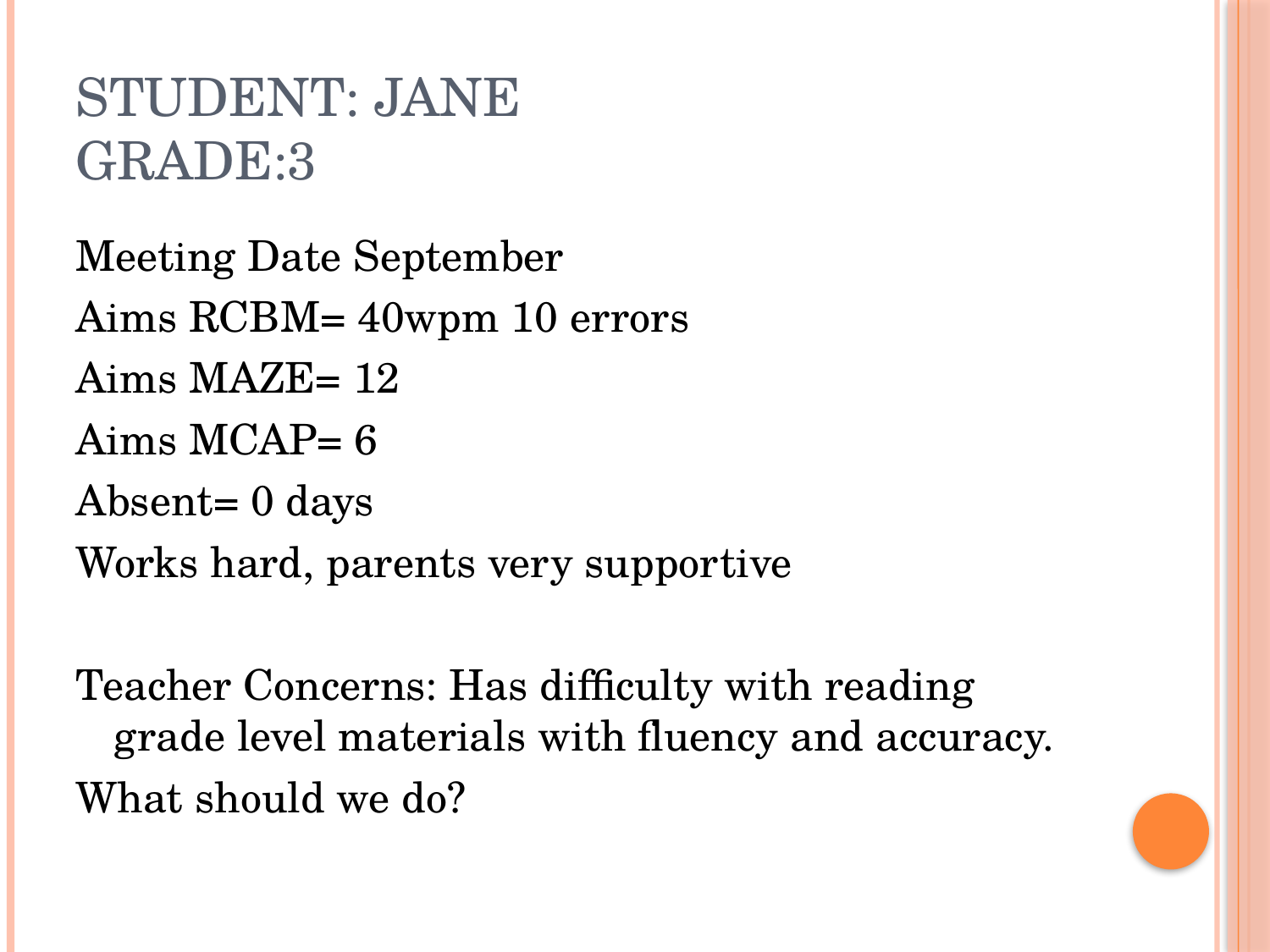

# Student: Jane Grade:3
Meeting Date September
Aims RCBM= 40wpm 10 errors
Aims MAZE= 12
Aims MCAP= 6
Absent= 0 days
Works hard, parents very supportive

Teacher Concerns: Has difficulty with reading grade level materials with fluency and accuracy.
What should we do?